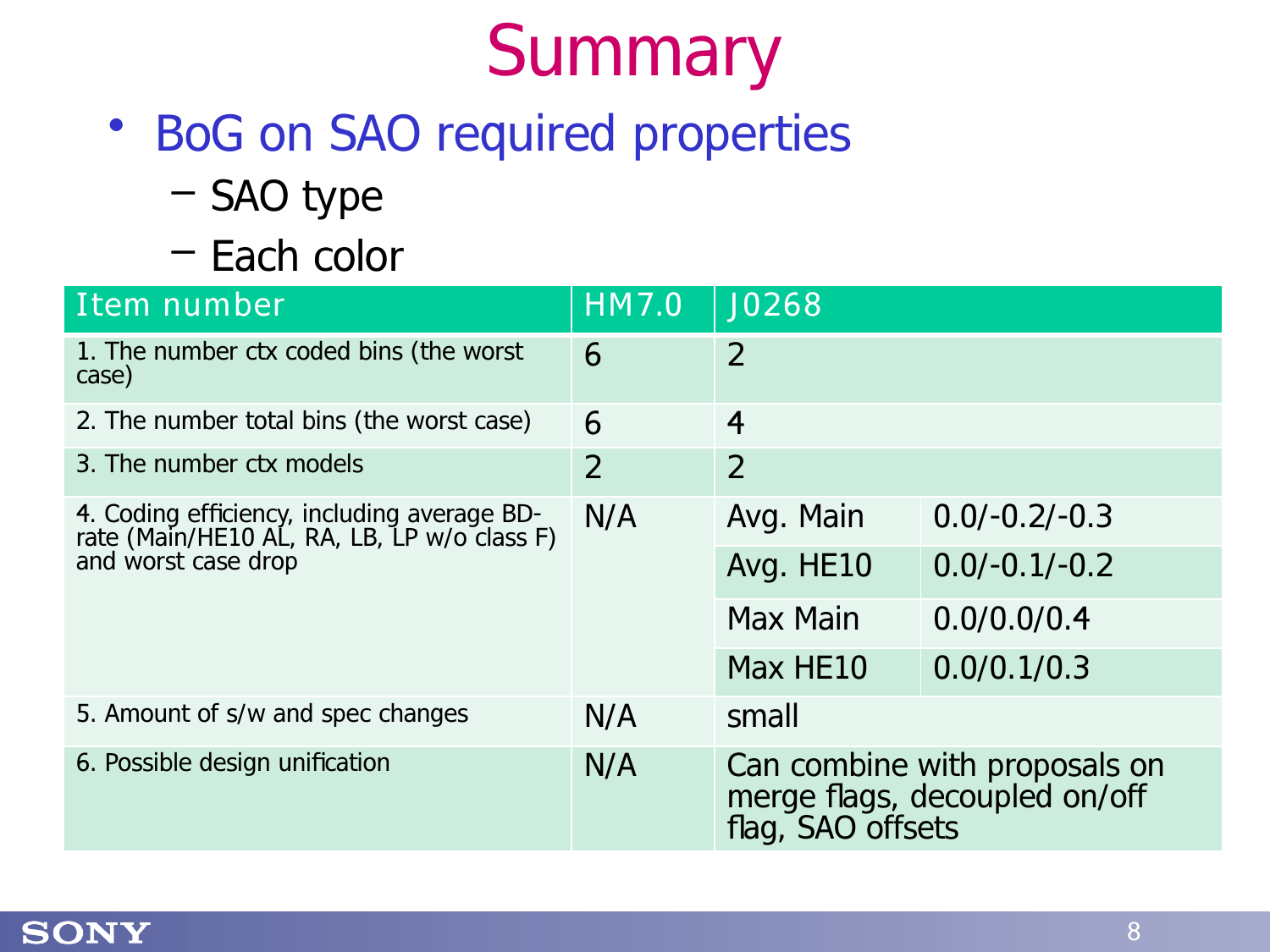

# Summary
BoG on SAO required properties
SAO type
Each color
| Item number | HM7.0 | J0268 |  |
| --- | --- | --- | --- |
| 1. The number ctx coded bins (the worst case) | 6 | 2 |  |
| 2. The number total bins (the worst case) | 6 | 4 |  |
| 3. The number ctx models | 2 | 2 |  |
| 4. Coding efficiency, including average BD-rate (Main/HE10 AL, RA, LB, LP w/o class F) and worst case drop | N/A | Avg. Main | 0.0/-0.2/-0.3 |
|  |  | Avg. HE10 | 0.0/-0.1/-0.2 |
|  |  | Max Main | 0.0/0.0/0.4 |
|  |  | Max HE10 | 0.0/0.1/0.3 |
| 5. Amount of s/w and spec changes | N/A | small |  |
| 6. Possible design unification | N/A | Can combine with proposals on merge flags, decoupled on/off flag, SAO offsets |  |
8